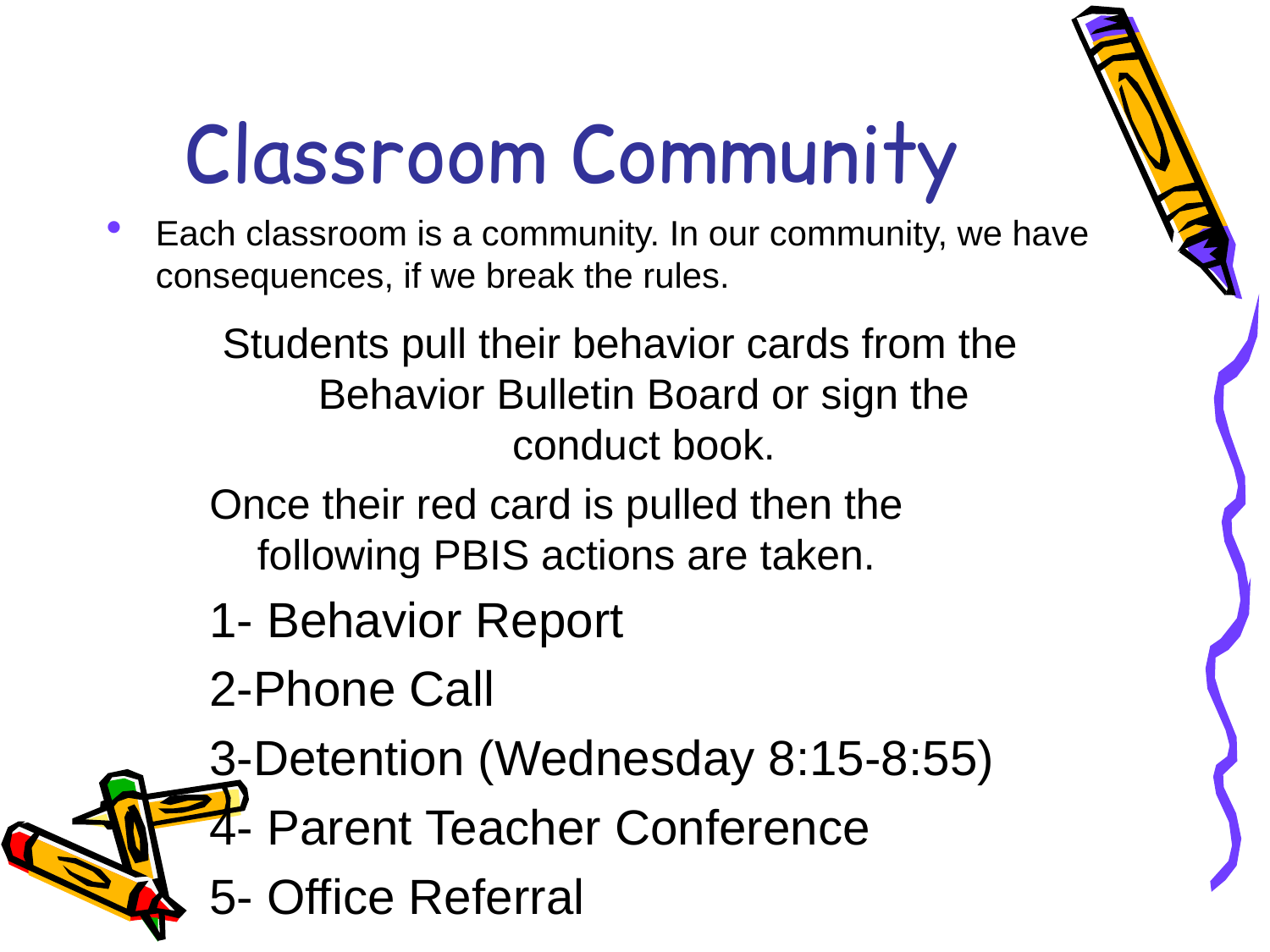

# Classroom Community
Each classroom is a community. In our community, we have consequences, if we break the rules.

Students pull their behavior cards from the Behavior Bulletin Board or sign the conduct book.
Once their red card is pulled then the following PBIS actions are taken.
1- Behavior Report
2-Phone Call
3-Detention (Wednesday 8:15-8:55)
4- Parent Teacher Conference
5- Office Referral